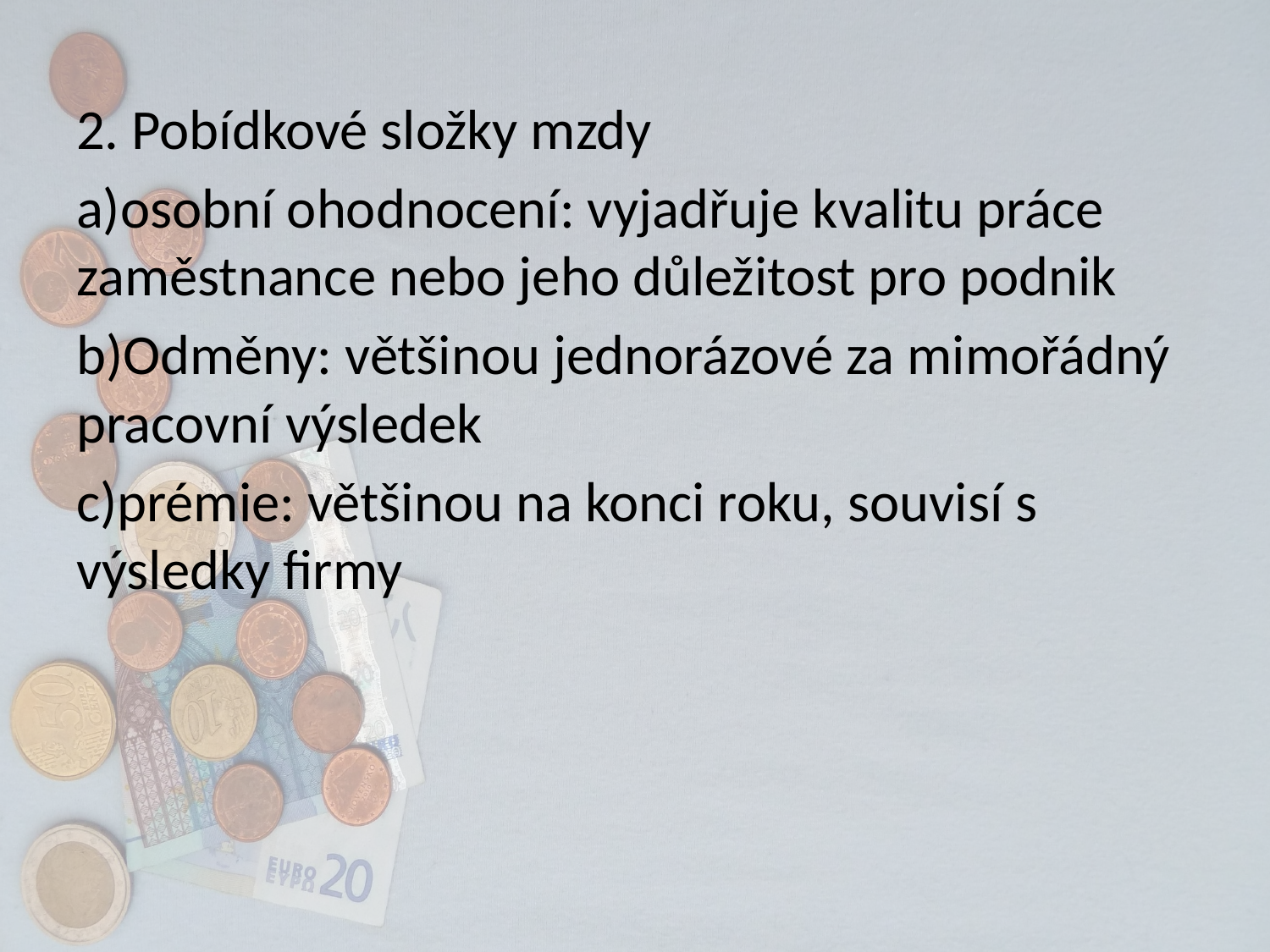

2. Pobídkové složky mzdy
osobní ohodnocení: vyjadřuje kvalitu práce zaměstnance nebo jeho důležitost pro podnik
Odměny: většinou jednorázové za mimořádný pracovní výsledek
prémie: většinou na konci roku, souvisí s výsledky firmy